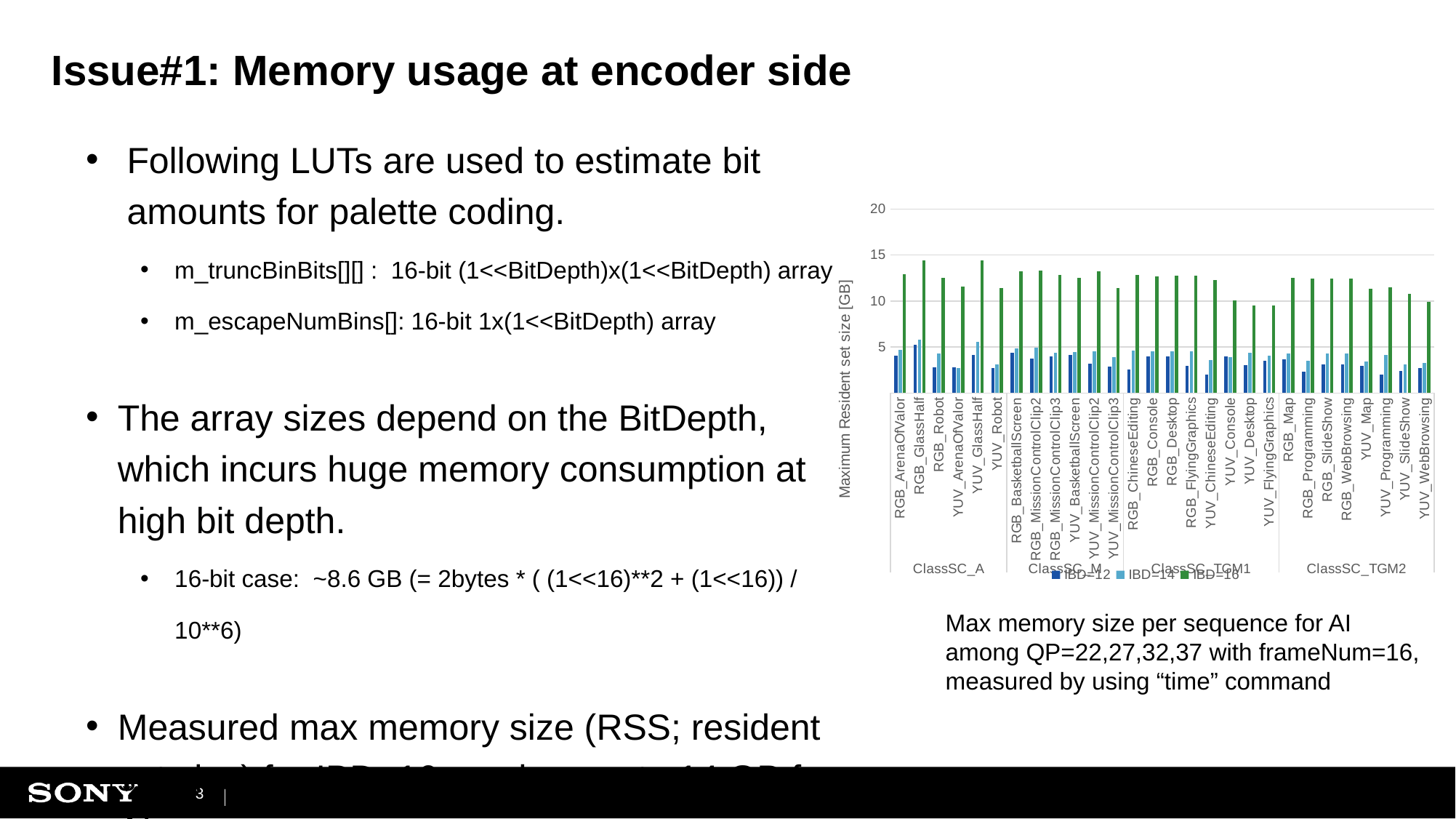

# Issue#1: Memory usage at encoder side
Following LUTs are used to estimate bit amounts for palette coding.
m_truncBinBits[][] :  16-bit (1<<BitDepth)x(1<<BitDepth) array
m_escapeNumBins[]: 16-bit 1x(1<<BitDepth) array

The array sizes depend on the BitDepth, which incurs huge memory consumption at high bit depth.
16-bit case:  ~8.6 GB (= 2bytes * ( (1<<16)**2 + (1<<16)) / 10**6)

Measured max memory size (RSS; resident set size) for IBD=16 reaches up to 14 GB for AI.

### Chart

| Category | IBD=12 | IBD=14 | IBD=16 |
|---|---|---|---|
| RGB_ArenaOfValor | 4094460.0 | 4657004.0 | 12918952.0 |
| RGB_GlassHalf | 5255176.0 | 5801268.0 | 14382492.0 |
| RGB_Robot | 2771204.0 | 4316672.0 | 12504996.0 |
| YUV_ArenaOfValor | 2834872.0 | 2695224.0 | 11549112.0 |
| YUV_GlassHalf | 4157832.0 | 5589988.0 | 14392620.0 |
| YUV_Robot | 2685260.0 | 3150020.0 | 11454252.0 |
| RGB_BasketballScreen | 4377564.0 | 4839924.0 | 13242972.0 |
| RGB_MissionControlClip2 | 3739584.0 | 4910972.0 | 13317008.0 |
| RGB_MissionControlClip3 | 3955120.0 | 4400140.0 | 12841876.0 |
| YUV_BasketballScreen | 4168908.0 | 4430884.0 | 12528660.0 |
| YUV_MissionControlClip2 | 3222972.0 | 4496912.0 | 13205656.0 |
| YUV_MissionControlClip3 | 2890636.0 | 3906080.0 | 11450536.0 |
| RGB_ChineseEditing | 2561424.0 | 4589696.0 | 12843260.0 |
| RGB_Console | 4021632.0 | 4568848.0 | 12690772.0 |
| RGB_Desktop | 4002856.0 | 4541900.0 | 12741264.0 |
| RGB_FlyingGraphics | 2928452.0 | 4559192.0 | 12753540.0 |
| YUV_ChineseEditing | 1982420.0 | 3579308.0 | 12291296.0 |
| YUV_Console | 3970804.0 | 3881600.0 | 10089160.0 |
| YUV_Desktop | 3001432.0 | 4395548.0 | 9525396.0 |
| YUV_FlyingGraphics | 3494800.0 | 4044712.0 | 9555416.0 |
| RGB_Map | 3642612.0 | 4337372.0 | 12516248.0 |
| RGB_Programming | 2360780.0 | 3512940.0 | 12428984.0 |
| RGB_SlideShow | 3126180.0 | 4284748.0 | 12433048.0 |
| RGB_WebBrowsing | 3082540.0 | 4265264.0 | 12472400.0 |
| YUV_Map | 2945540.0 | 3420148.0 | 11301064.0 |
| YUV_Programming | 1968516.0 | 4181876.0 | 11487876.0 |
| YUV_SlideShow | 2421396.0 | 3121052.0 | 10807700.0 |
| YUV_WebBrowsing | 2729216.0 | 3233952.0 | 9909752.0 |
Max memory size per sequence for AI
among QP=22,27,32,37 with frameNum=16,
measured by using “time” command